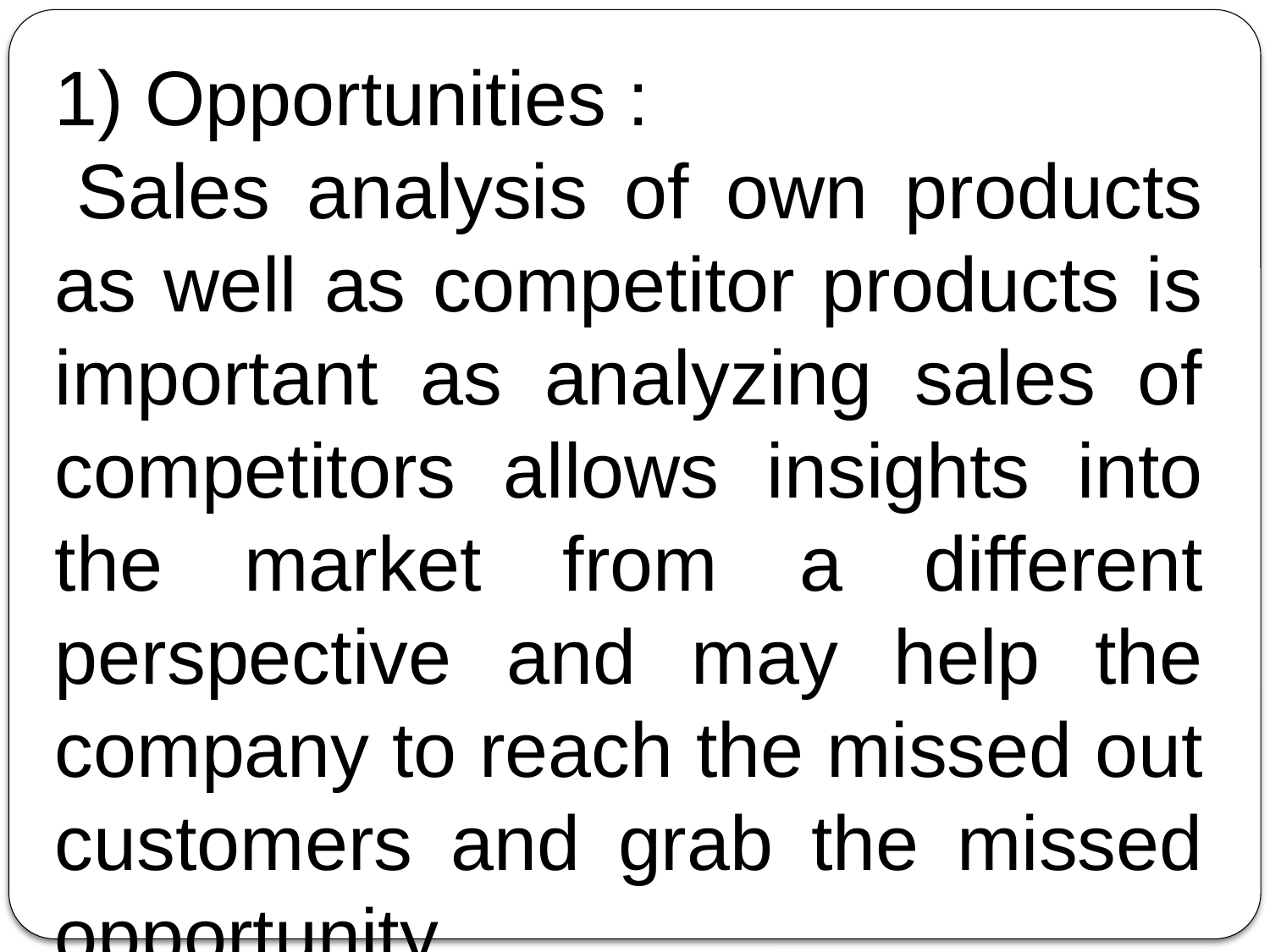

1) Opportunities :
 Sales analysis of own products as well as competitor products is important as analyzing sales of competitors allows insights into the market from a different perspective and may help the company to reach the missed out customers and grab the missed opportunity.